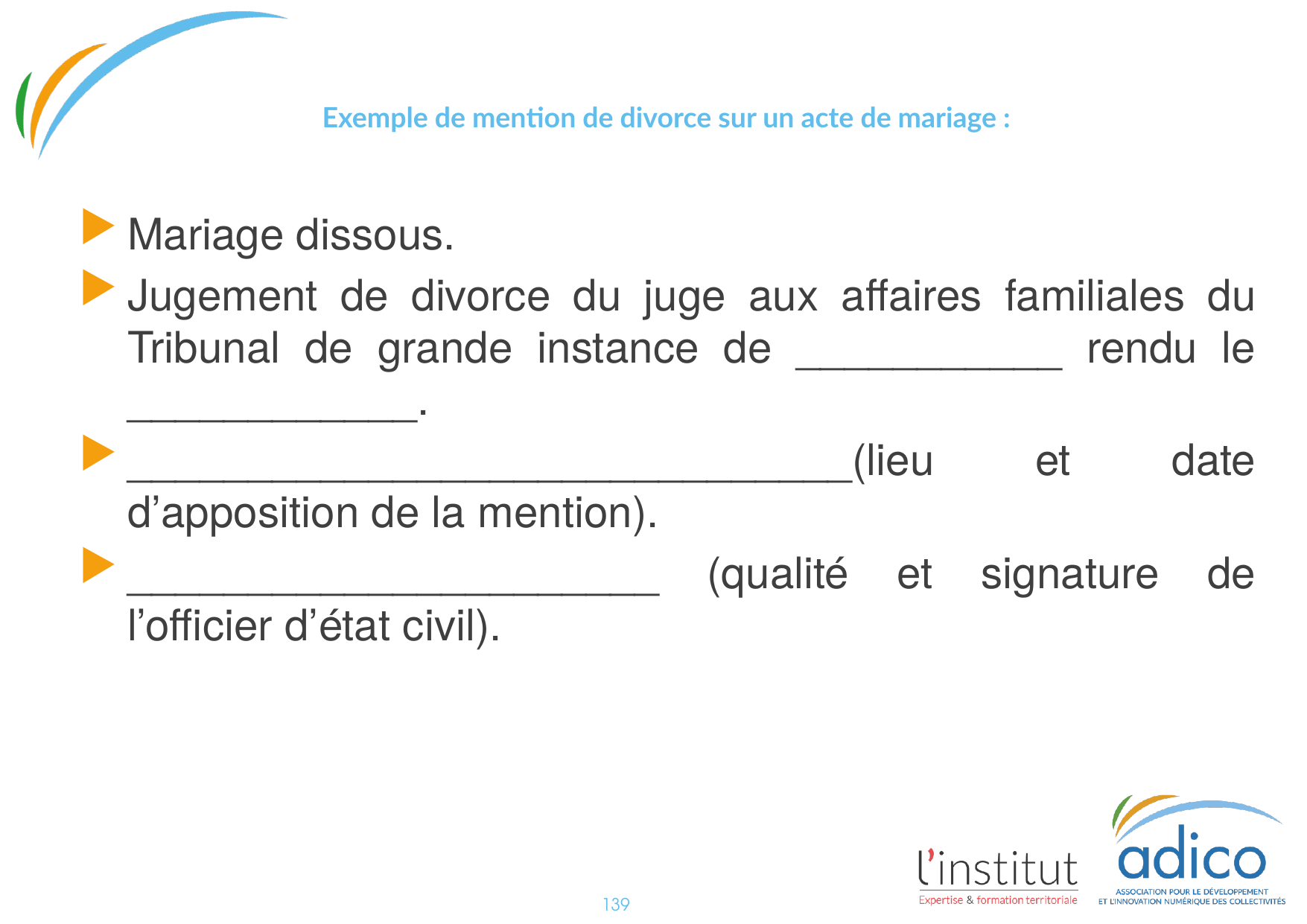

#
Exemple de mention de divorce sur un acte de mariage :

Mariage dissous.
Jugement de divorce du juge aux affaires familiales du Tribunal de grande instance de ___________ rendu le ____________.
______________________________(lieu et date d’apposition de la mention).
______________________ (qualité et signature de l’officier d’état civil).